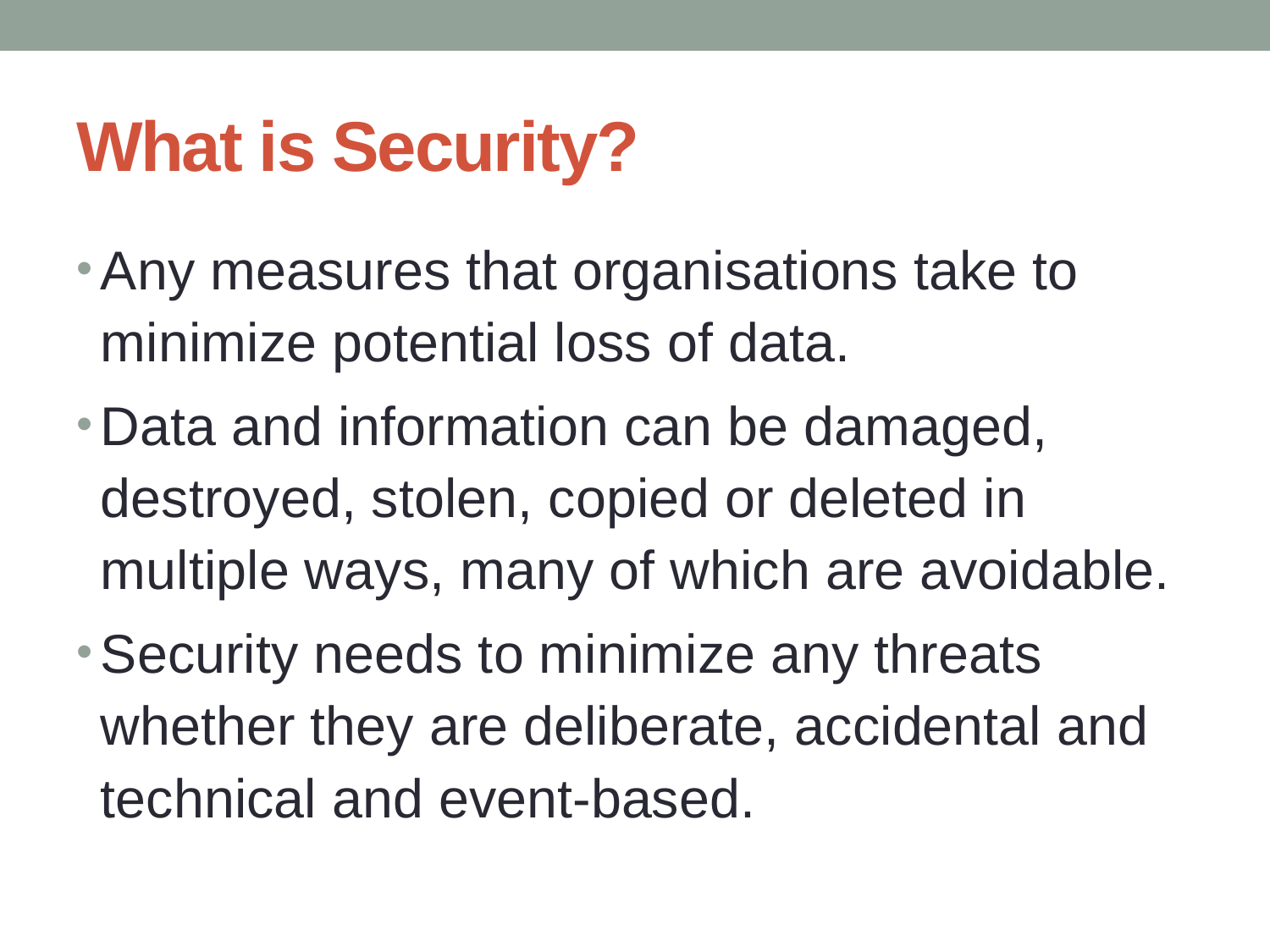

# What is Security?
Any measures that organisations take to minimize potential loss of data.
Data and information can be damaged, destroyed, stolen, copied or deleted in multiple ways, many of which are avoidable.
Security needs to minimize any threats whether they are deliberate, accidental and technical and event-based.